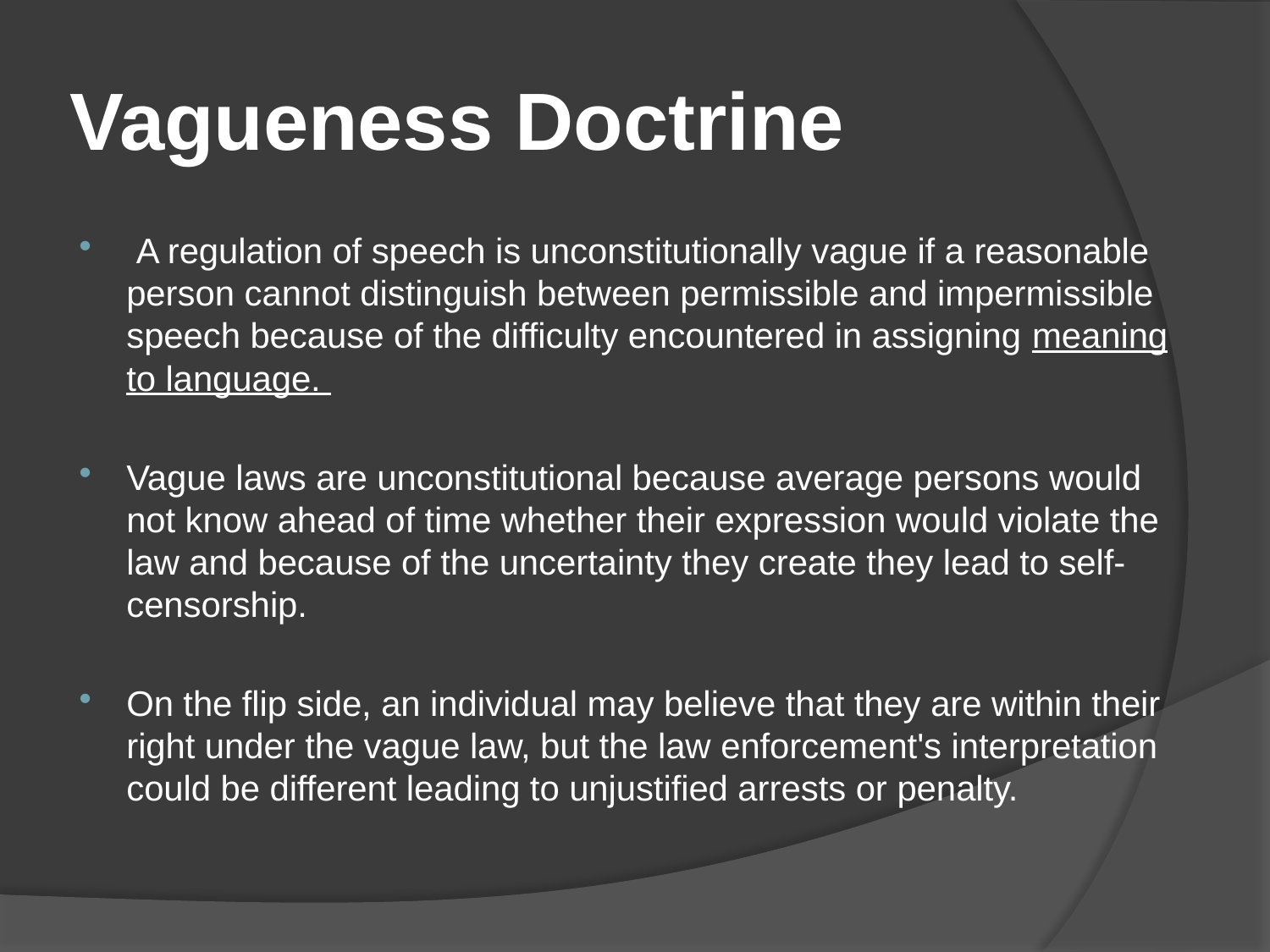

# Vagueness Doctrine
 A regulation of speech is unconstitutionally vague if a reasonable person cannot distinguish between permissible and impermissible speech because of the difficulty encountered in assigning meaning to language.

Vague laws are unconstitutional because average persons would not know ahead of time whether their expression would violate the law and because of the uncertainty they create they lead to self-censorship.

On the flip side, an individual may believe that they are within their right under the vague law, but the law enforcement's interpretation could be different leading to unjustified arrests or penalty.